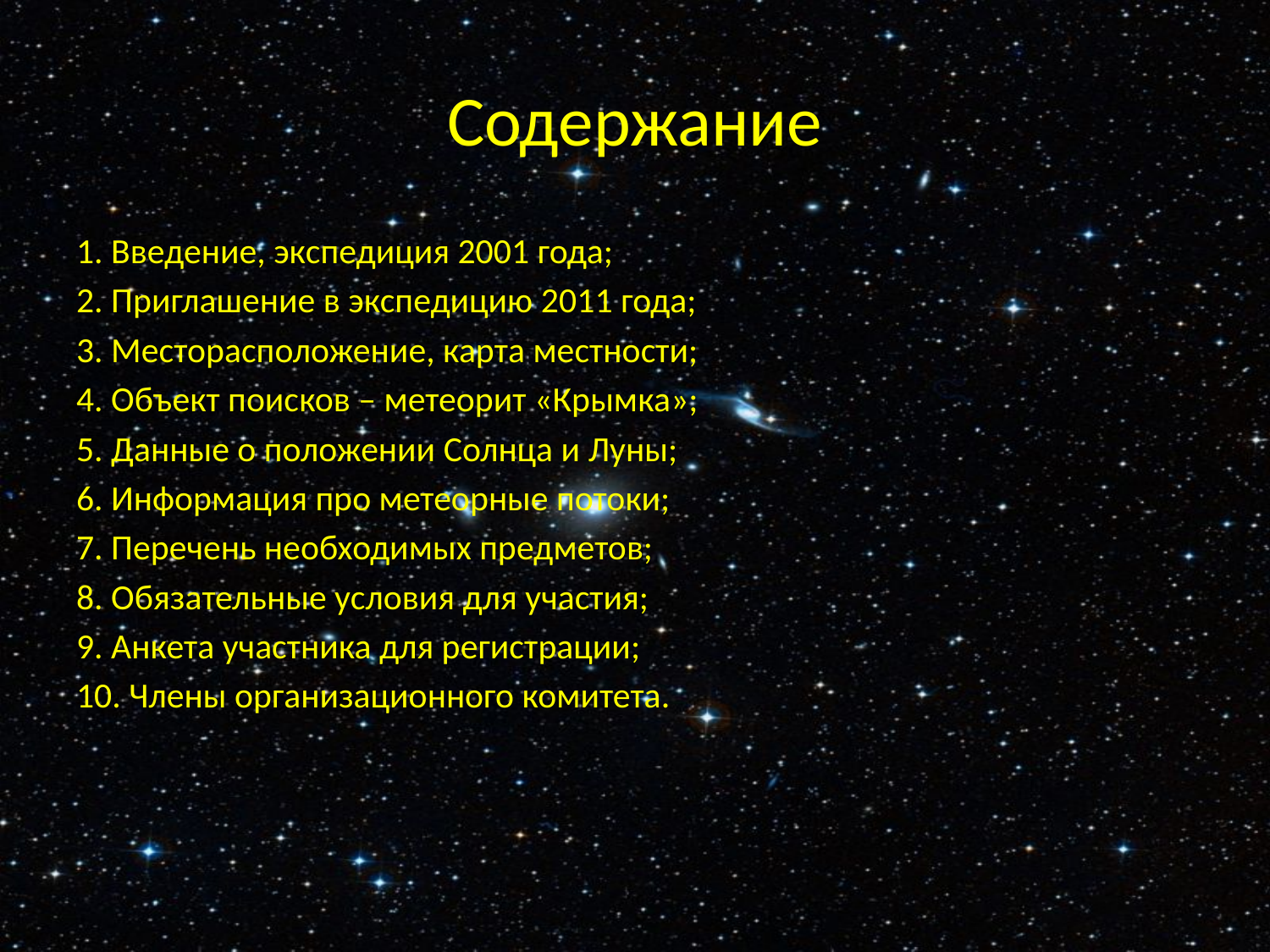

# Содержание
1. Введение, экспедиция 2001 года;
2. Приглашение в экспедицию 2011 года;
3. Месторасположение, карта местности;
4. Объект поисков – метеорит «Крымка»;
5. Данные о положении Солнца и Луны;
6. Информация про метеорные потоки;
7. Перечень необходимых предметов;
8. Обязательные условия для участия;
9. Анкета участника для регистрации;
10. Члены организационного комитета.